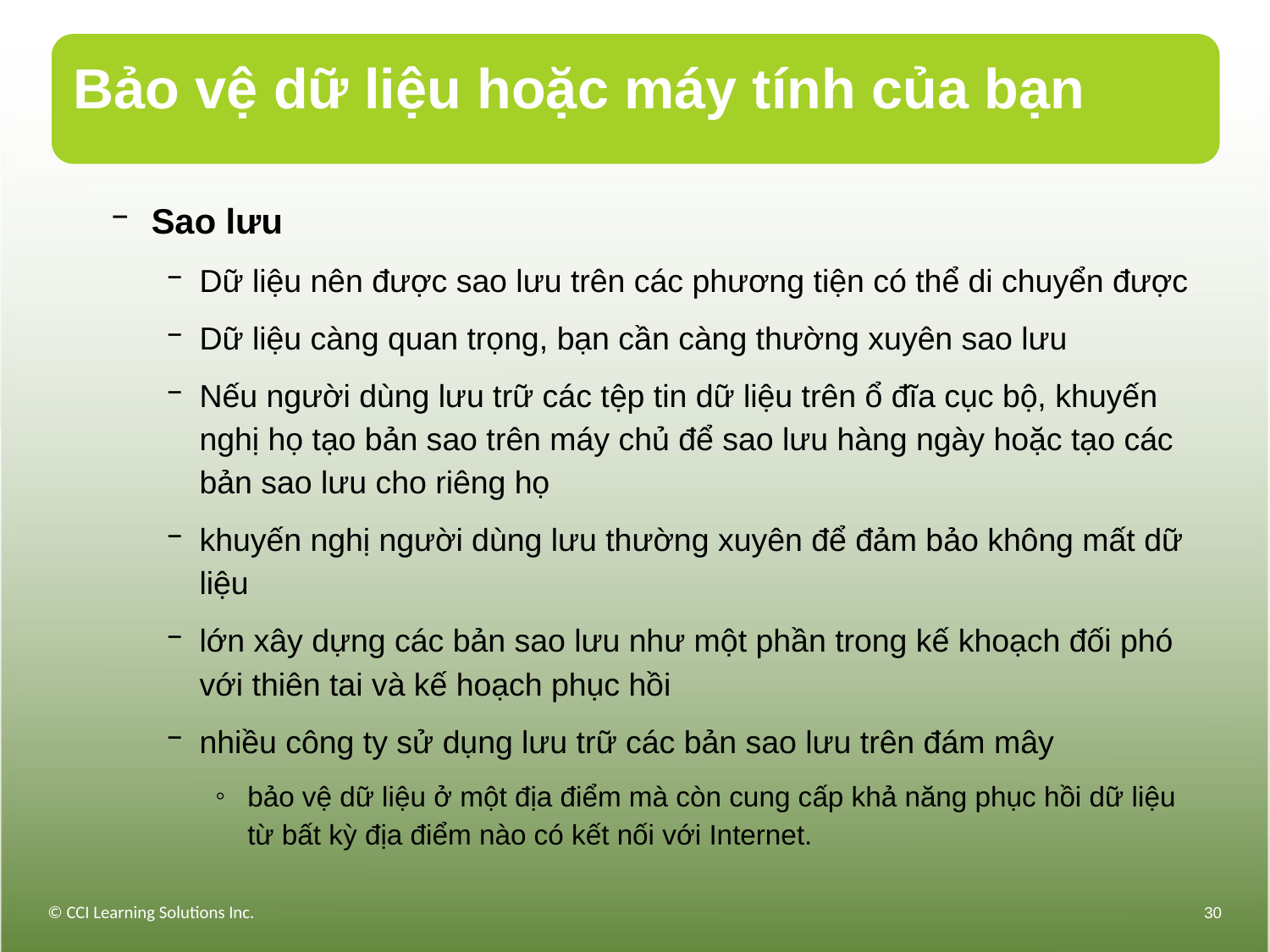

# Bảo vệ dữ liệu hoặc máy tính của bạn
Sao lưu
Dữ liệu nên được sao lưu trên các phương tiện có thể di chuyển được
Dữ liệu càng quan trọng, bạn cần càng thường xuyên sao lưu
Nếu người dùng lưu trữ các tệp tin dữ liệu trên ổ đĩa cục bộ, khuyến nghị họ tạo bản sao trên máy chủ để sao lưu hàng ngày hoặc tạo các bản sao lưu cho riêng họ
khuyến nghị người dùng lưu thường xuyên để đảm bảo không mất dữ liệu
lớn xây dựng các bản sao lưu như một phần trong kế khoạch đối phó với thiên tai và kế hoạch phục hồi
nhiều công ty sử dụng lưu trữ các bản sao lưu trên đám mây
bảo vệ dữ liệu ở một địa điểm mà còn cung cấp khả năng phục hồi dữ liệu từ bất kỳ địa điểm nào có kết nối với Internet.
© CCI Learning Solutions Inc.
30